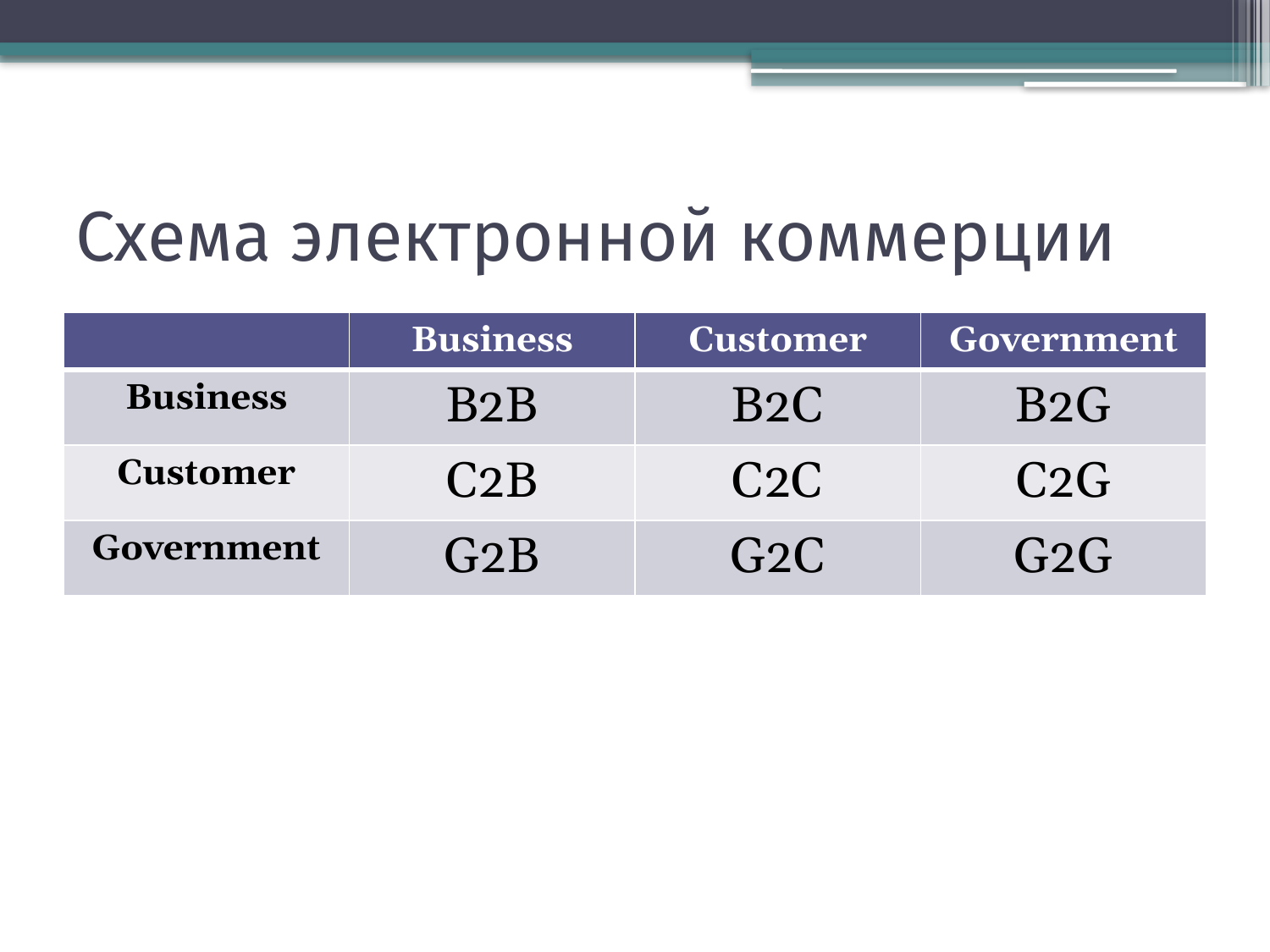

# Схема электронной коммерции
|  | Business | Customer | Government |
| --- | --- | --- | --- |
| Business | B2B | B2C | B2G |
| Customer | C2B | C2C | C2G |
| Government | G2B | G2C | G2G |